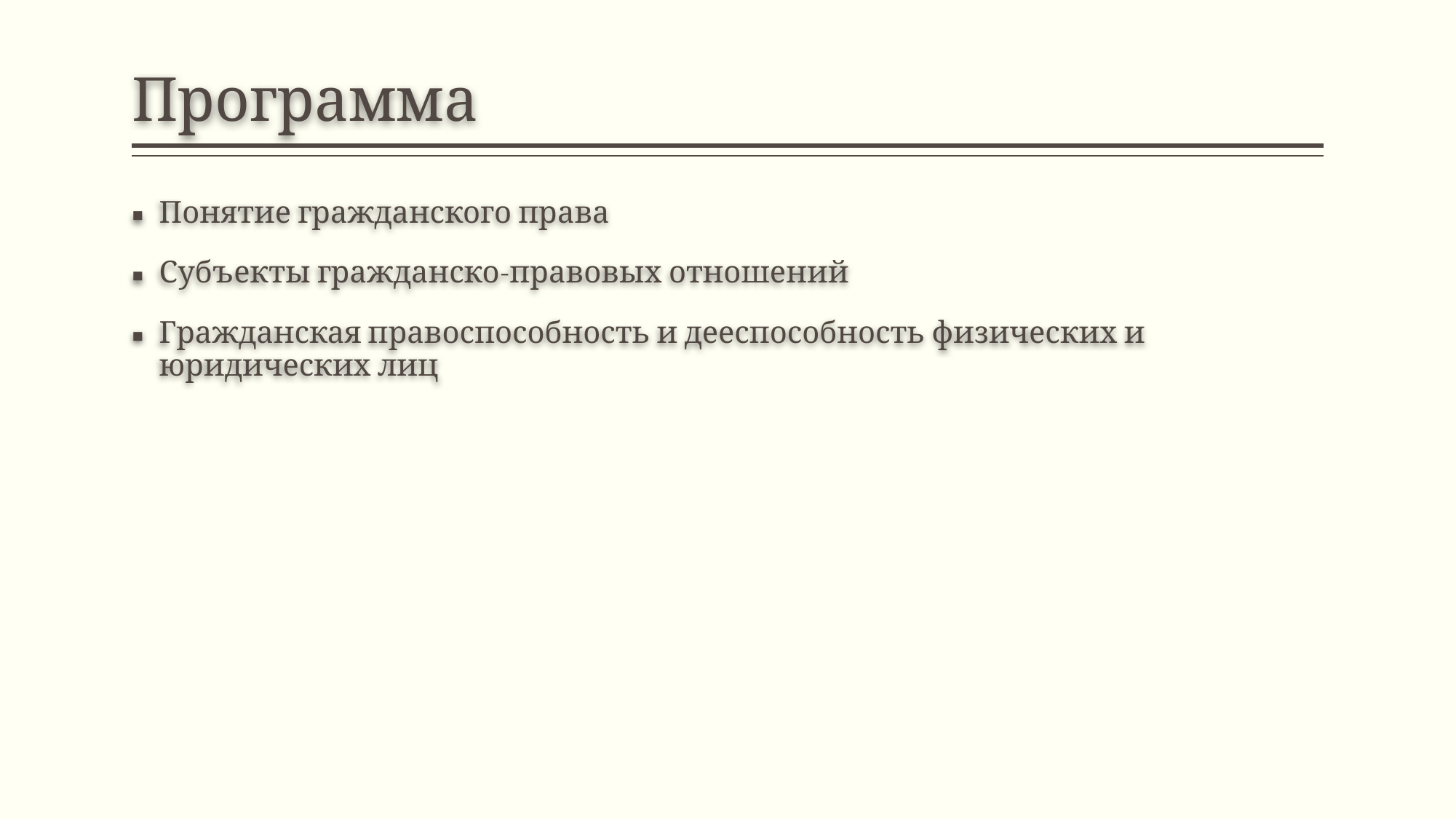

# Программа
Понятие гражданского права
Субъекты гражданско-правовых отношений
Гражданская правоспособность и дееспособность физических и юридических лиц